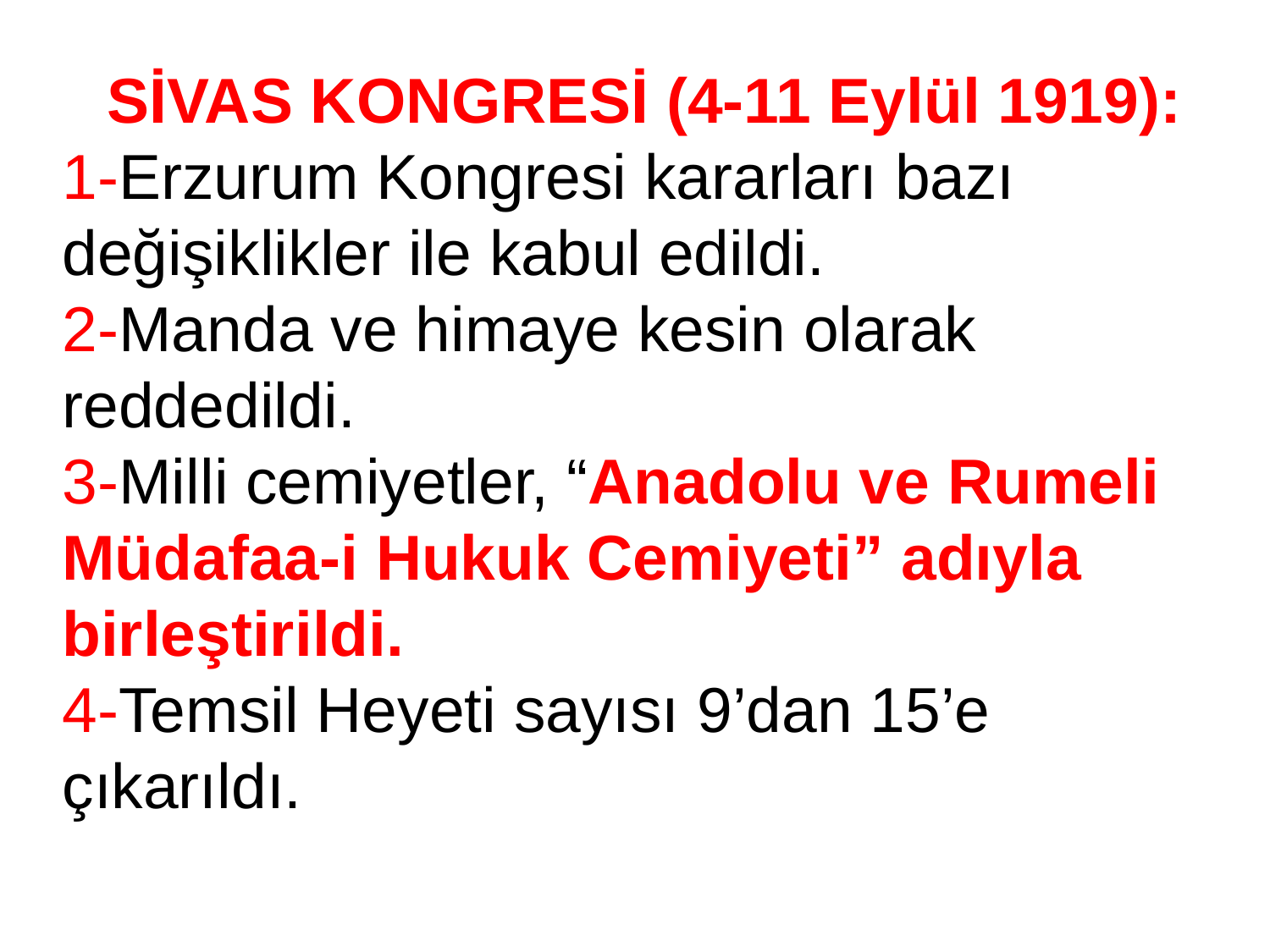

SİVAS KONGRESİ (4-11 Eylül 1919):
1-Erzurum Kongresi kararları bazı değişiklikler ile kabul edildi.
2-Manda ve himaye kesin olarak reddedildi.
3-Milli cemiyetler, “Anadolu ve Rumeli Müdafaa-i Hukuk Cemiyeti” adıyla birleştirildi.
4-Temsil Heyeti sayısı 9’dan 15’e çıkarıldı.